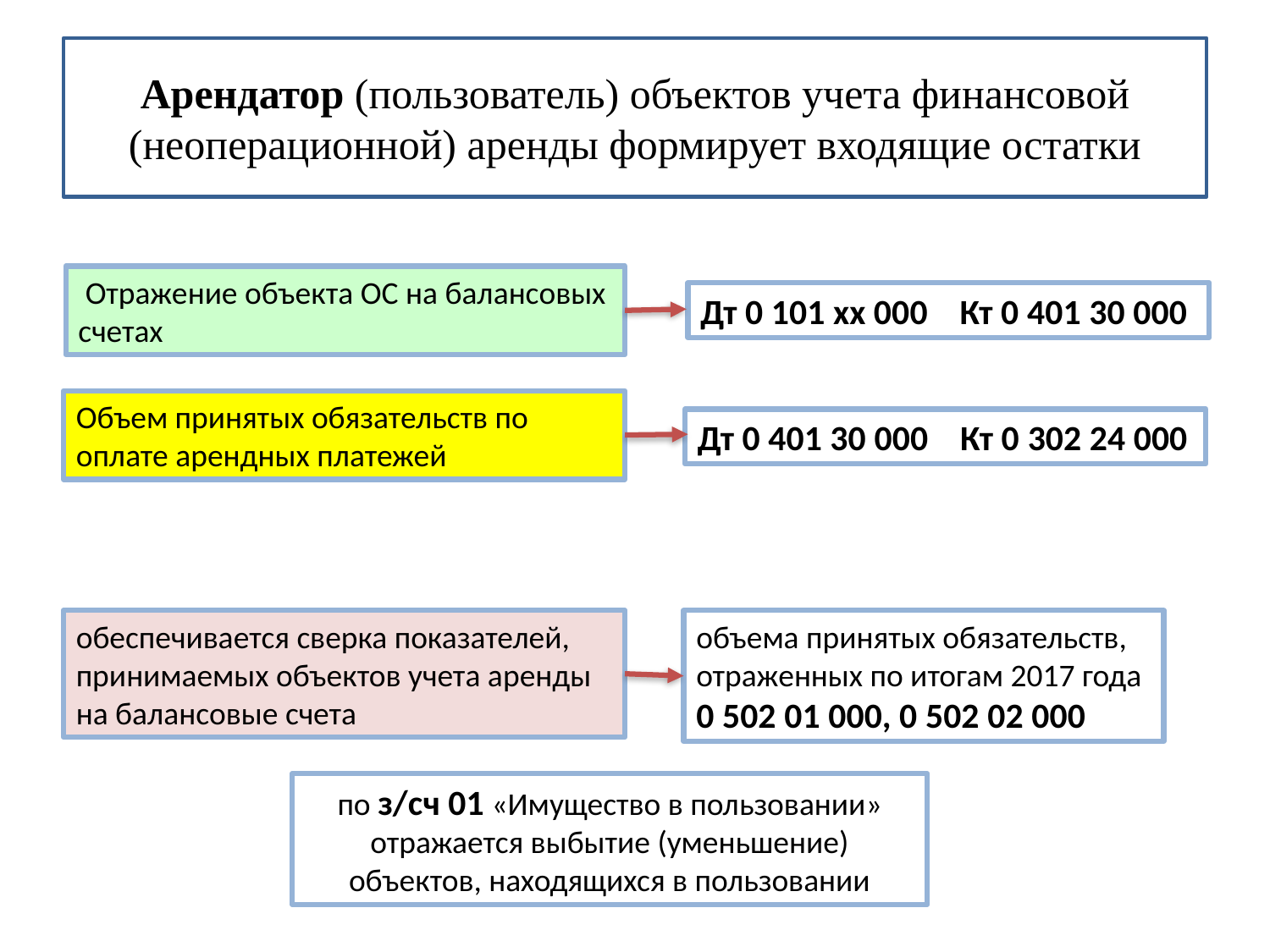

# Арендатор (пользователь) объектов учета финансовой (неоперационной) аренды формирует входящие остатки
 Отражение объекта ОС на балансовых счетах
Дт 0 101 хх 000    Кт 0 401 30 000
Объем принятых обязательств по оплате арендных платежей
Дт 0 401 30 000    Кт 0 302 24 000
обеспечивается сверка показателей, принимаемых объектов учета аренды на балансовые счета
объема принятых обязательств, отраженных по итогам 2017 года  0 502 01 000, 0 502 02 000
по з/сч 01 «Имущество в пользовании» отражается выбытие (уменьшение) объектов, находящихся в пользовании